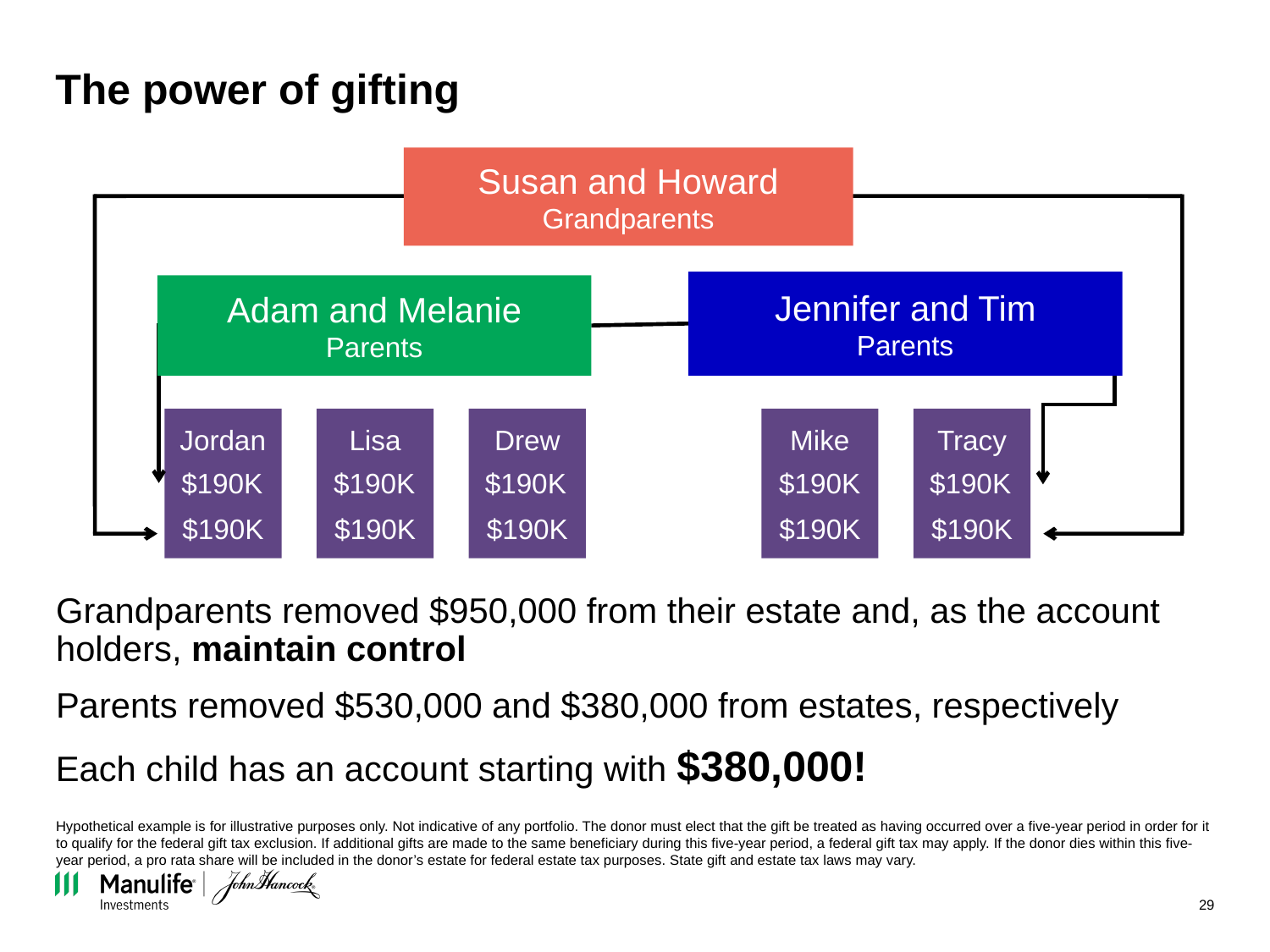

# The power of gifting
Susan and Howard
Grandparents

Jennifer and Tim
Parents

Adam and Melanie
Parents
Jordan

$190K
Lisa

$190K
Drew

$190K
Mike

$190K
Tracy

$190K
$190K
$190K
$190K
$190K
$190K
Grandparents removed $950,000 from their estate and, as the account holders, maintain control
Parents removed $530,000 and $380,000 from estates, respectively
Each child has an account starting with $380,000!
Hypothetical example is for illustrative purposes only. Not indicative of any portfolio. The donor must elect that the gift be treated as having occurred over a five-year period in order for it to qualify for the federal gift tax exclusion. If additional gifts are made to the same beneficiary during this five-year period, a federal gift tax may apply. If the donor dies within this five-year period, a pro rata share will be included in the donor’s estate for federal estate tax purposes. State gift and estate tax laws may vary.
29
THIS MATERIAL IS FOR INSTITUTIONAL/BROKER-DEALER USE ONLY. NOT FOR DISTRIBUTION OR USE WITH THE PUBLIC.